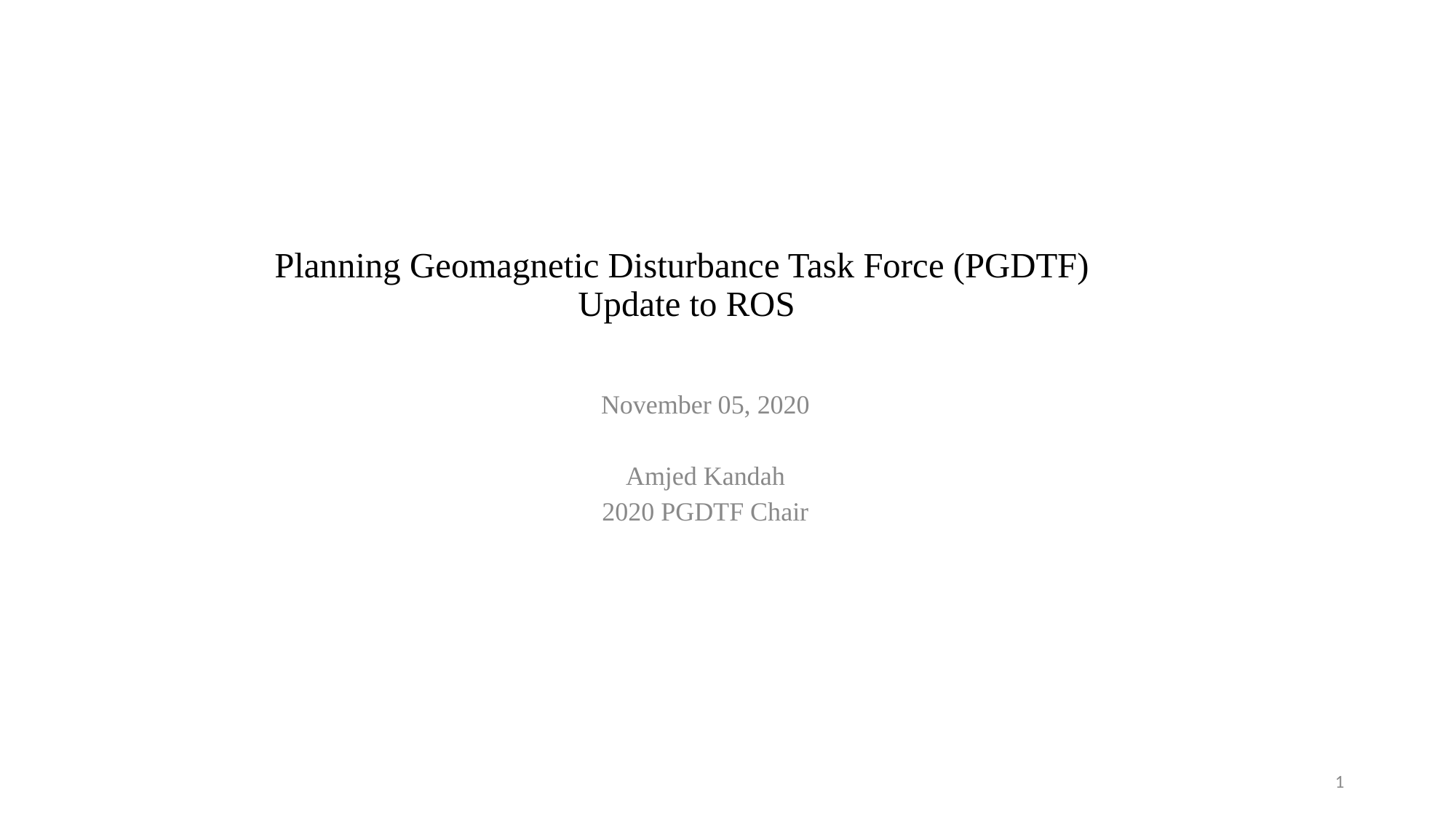

# Planning Geomagnetic Disturbance Task Force (PGDTF) Update to ROS

November 05, 2020

Amjed Kandah
2020 PGDTF Chair

1